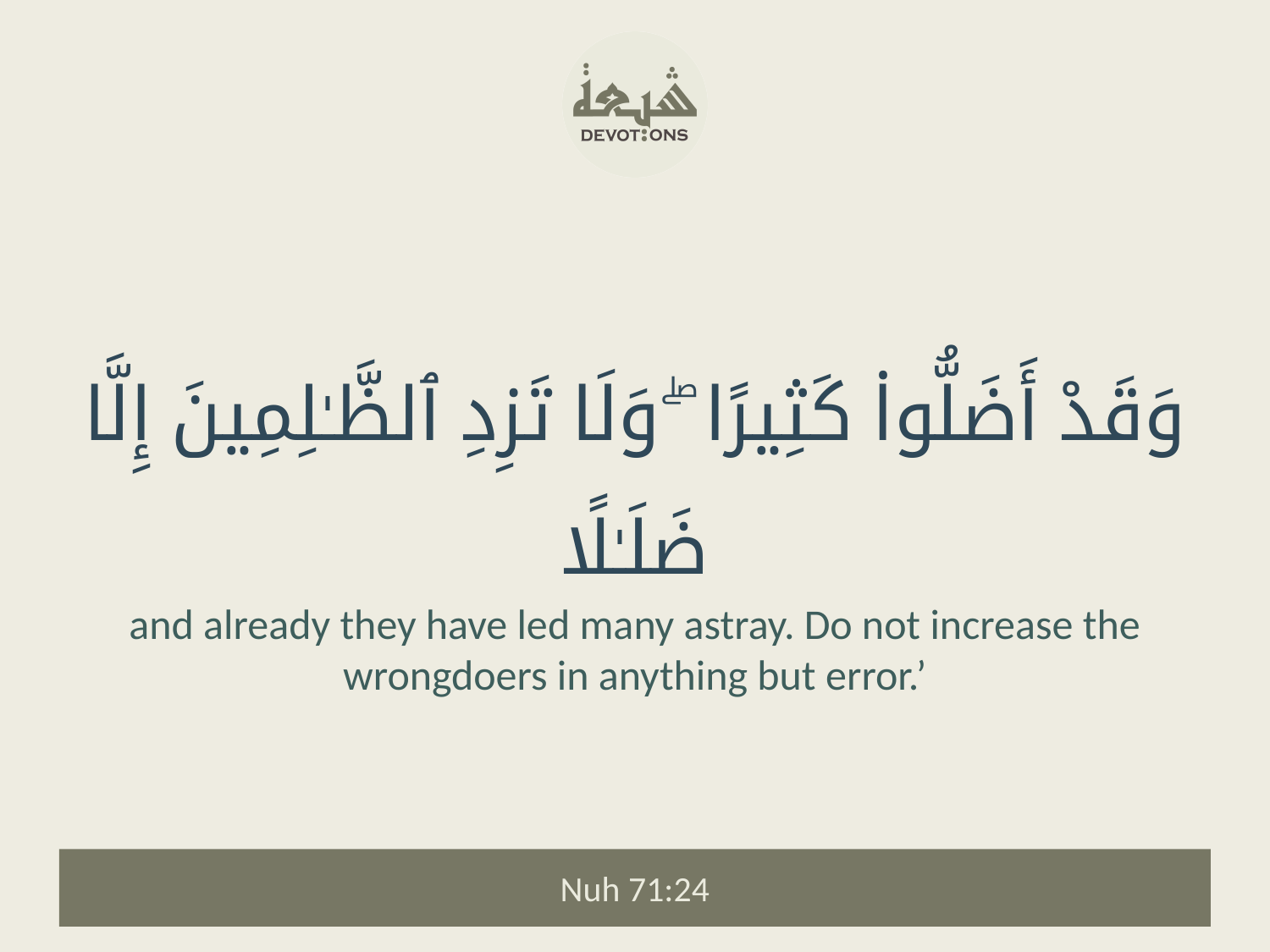

وَقَدْ أَضَلُّوا۟ كَثِيرًا ۖ وَلَا تَزِدِ ٱلظَّـٰلِمِينَ إِلَّا ضَلَـٰلًا
and already they have led many astray. Do not increase the wrongdoers in anything but error.’
Nuh 71:24